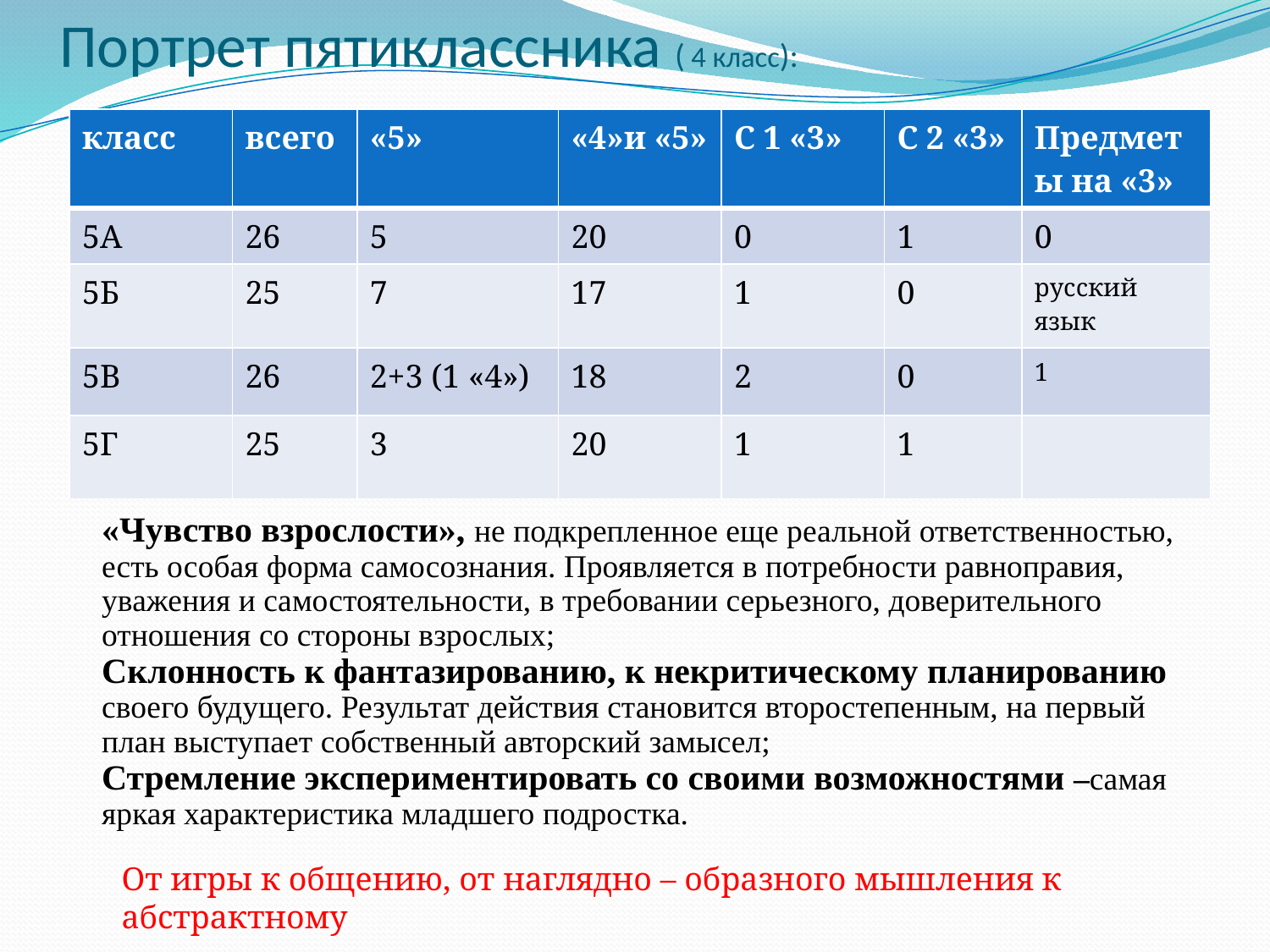

# Портрет пятиклассника ( 4 класс):
| класс | всего | «5» | «4»и «5» | С 1 «3» | С 2 «3» | Предметы на «3» |
| --- | --- | --- | --- | --- | --- | --- |
| 5А | 26 | 5 | 20 | 0 | 1 | 0 |
| 5Б | 25 | 7 | 17 | 1 | 0 | русский язык |
| 5В | 26 | 2+3 (1 «4») | 18 | 2 | 0 | 1 |
| 5Г | 25 | 3 | 20 | 1 | 1 |  |

«Чувство взрослости», не подкрепленное еще реальной ответственностью, есть особая форма самосознания. Проявляется в потребности равноправия, уважения и самостоятельности, в требовании серьезного, доверительного отношения со стороны взрослых;
Склонность к фантазированию, к некритическому планированию своего будущего. Результат действия становится второстепенным, на первый план выступает собственный авторский замысел;
Стремление экспериментировать со своими возможностями –самая яркая характеристика младшего подростка.
От игры к общению, от наглядно – образного мышления к абстрактному